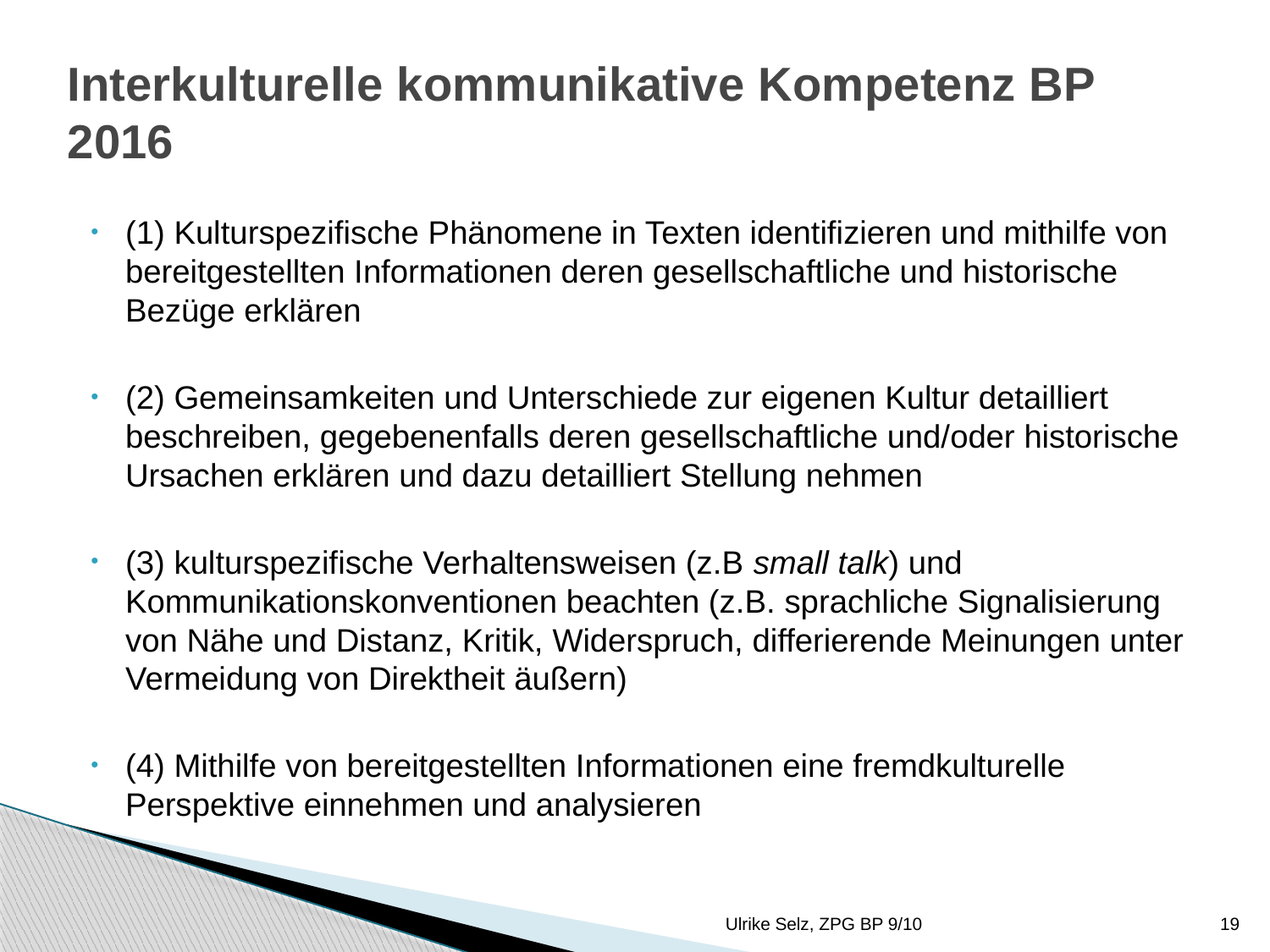

# Interkulturelle kommunikative Kompetenz BP 2016
(1) Kulturspezifische Phänomene in Texten identifizieren und mithilfe von bereitgestellten Informationen deren gesellschaftliche und historische Bezüge erklären

(2) Gemeinsamkeiten und Unterschiede zur eigenen Kultur detailliert beschreiben, gegebenenfalls deren gesellschaftliche und/oder historische Ursachen erklären und dazu detailliert Stellung nehmen

(3) kulturspezifische Verhaltensweisen (z.B small talk) und Kommunikationskonventionen beachten (z.B. sprachliche Signalisierung von Nähe und Distanz, Kritik, Widerspruch, differierende Meinungen unter Vermeidung von Direktheit äußern)

(4) Mithilfe von bereitgestellten Informationen eine fremdkulturelle Perspektive einnehmen und analysieren

Ulrike Selz, ZPG BP 9/10
19